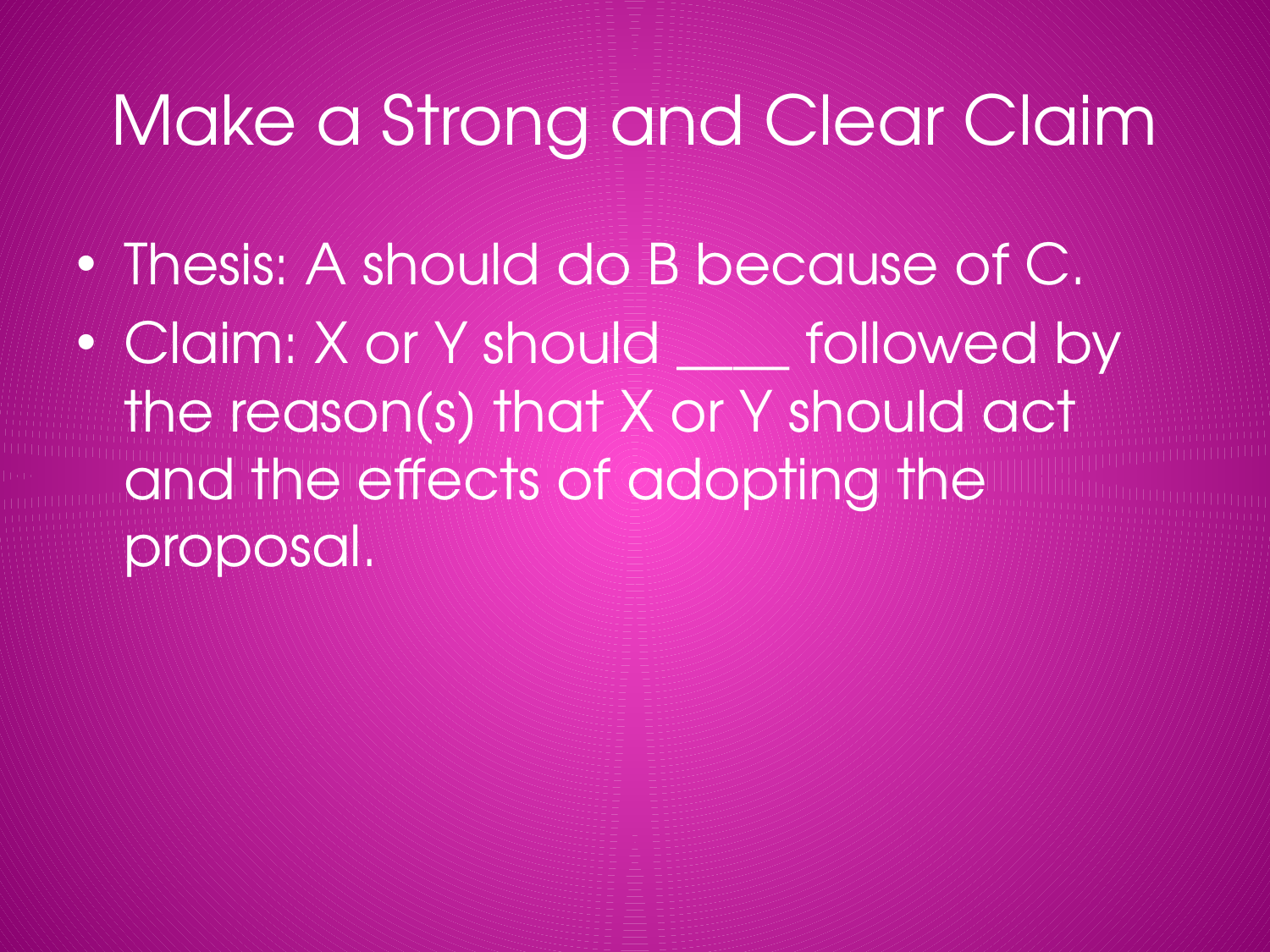

# Make a Strong and Clear Claim
Thesis: A should do B because of C.
Claim: X or Y should ____ followed by the reason(s) that X or Y should act and the effects of adopting the proposal.